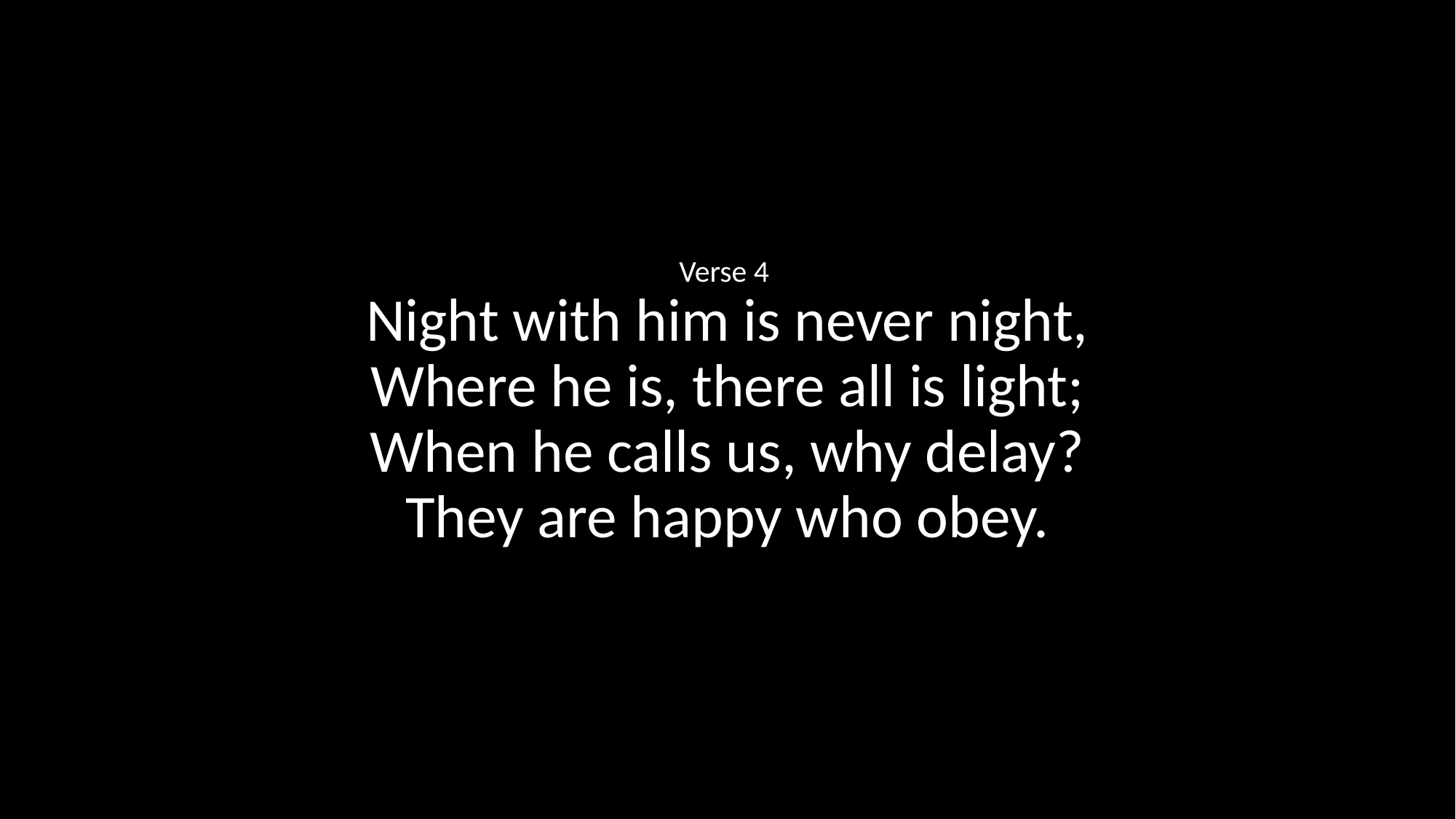

Verse 4
Night with him is never night,
Where he is, there all is light;
When he calls us, why delay?
They are happy who obey.